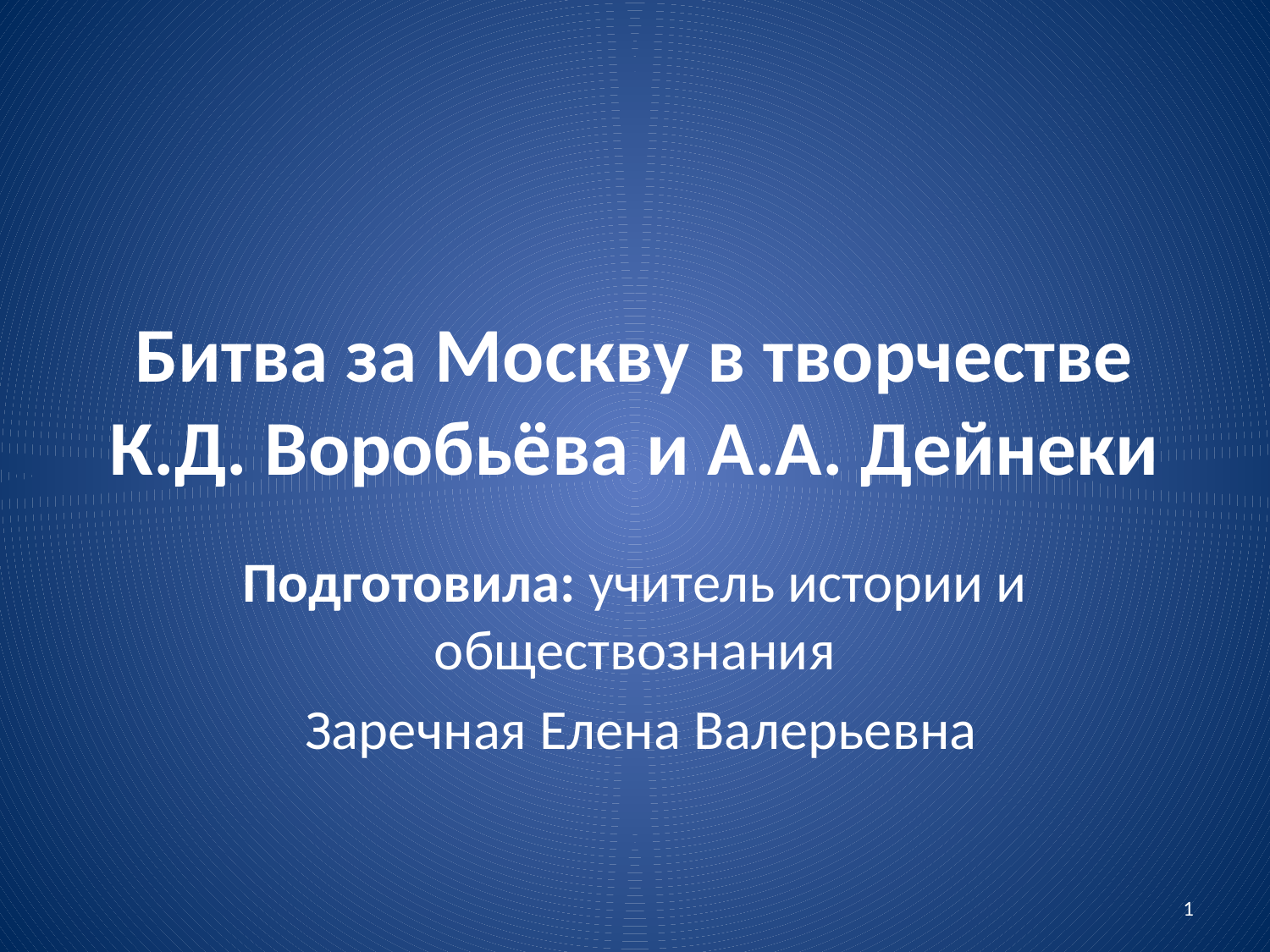

# Битва за Москву в творчестве К.Д. Воробьёва и А.А. Дейнеки
Подготовила: учитель истории и обществознания
 Заречная Елена Валерьевна
1